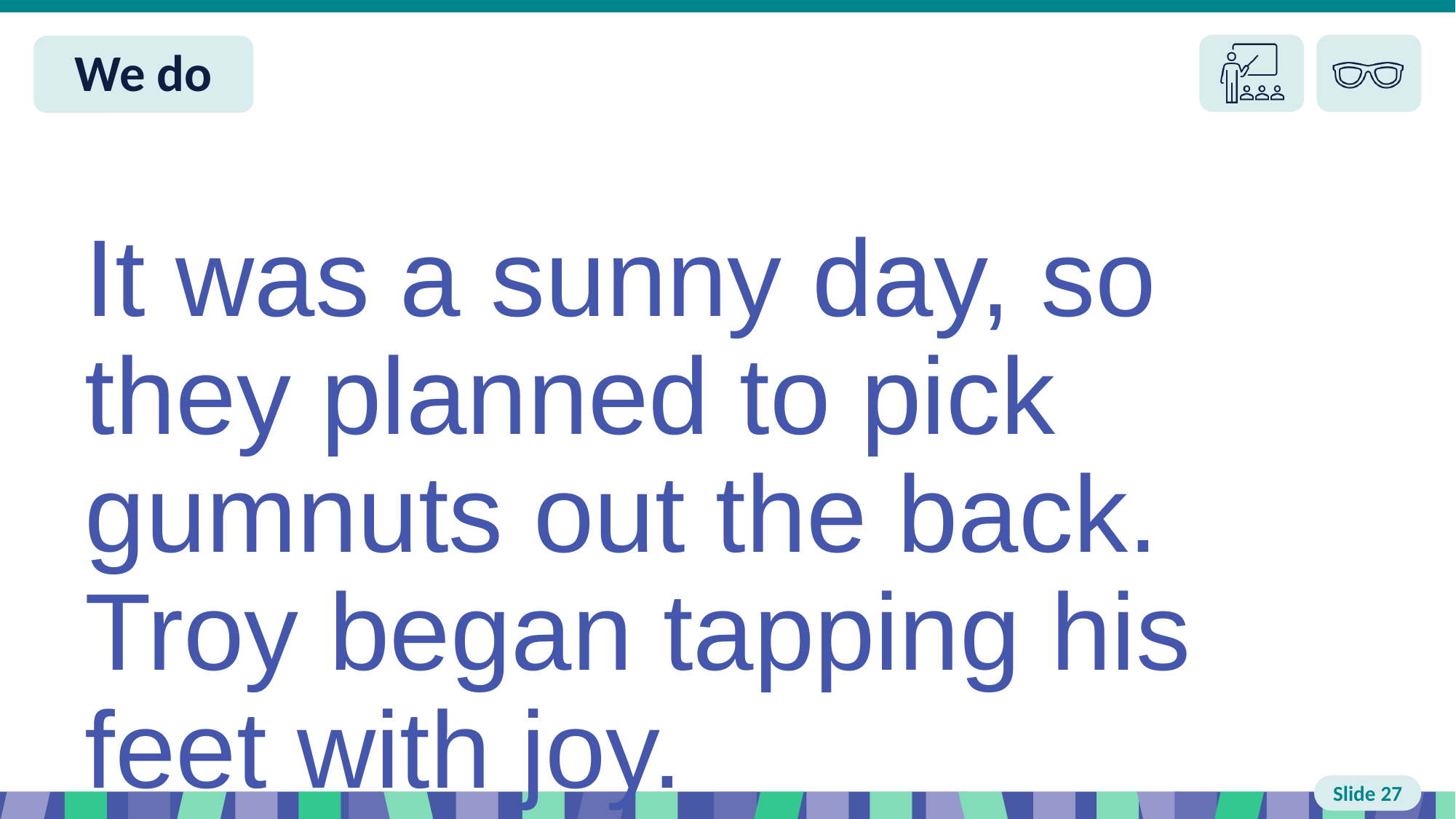

Slide 27 We do
It was a sunny day, so they planned to pick gumnuts out the back. Troy began tapping his feet with joy.